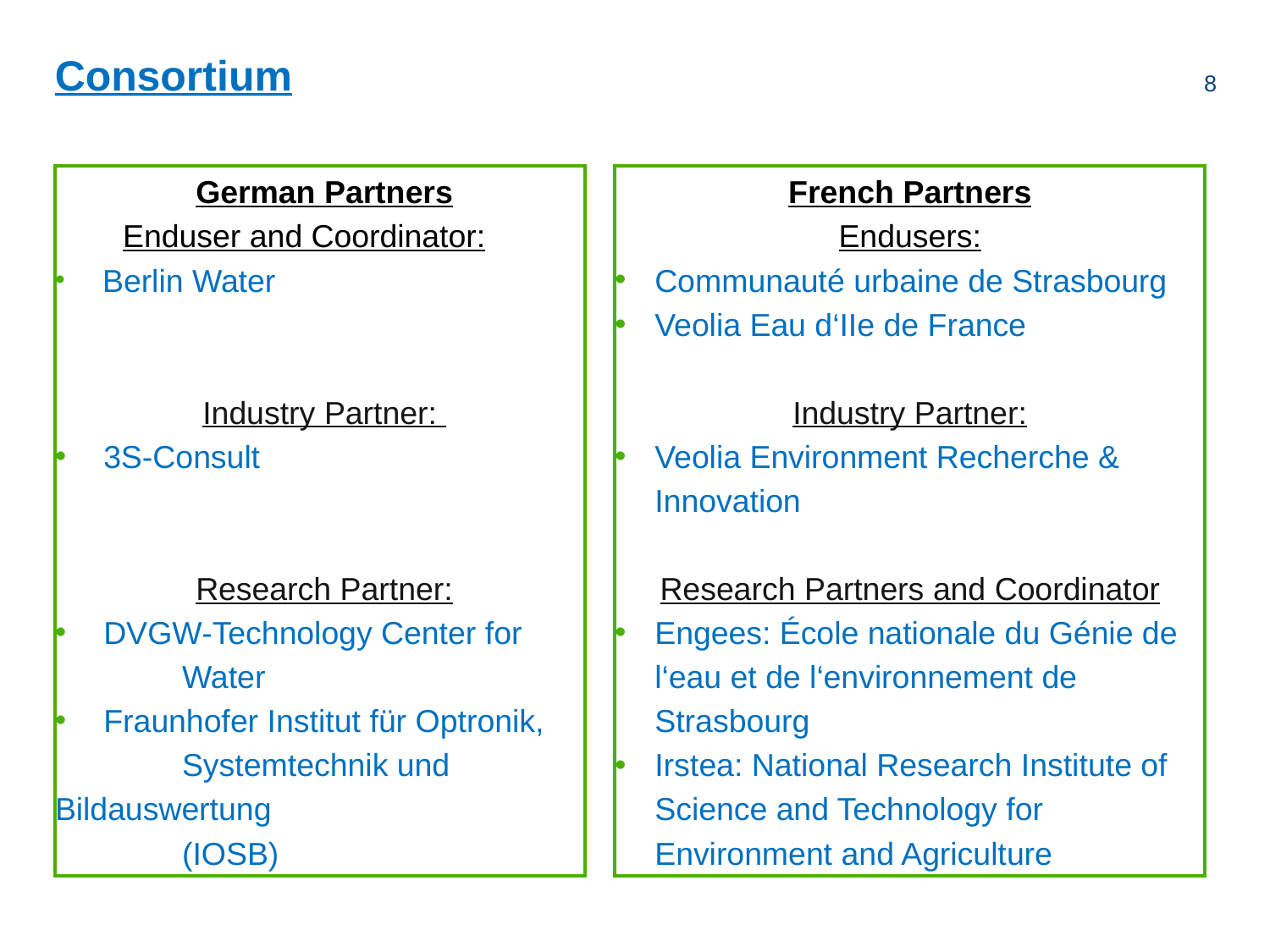

Consortium
 German Partners
Enduser and Coordinator:
 Berlin Water

 Industry Partner:
 3S-Consult

 Research Partner:
 DVGW-Technology Center for
 	Water
 Fraunhofer Institut für Optronik,
 	Systemtechnik und 	Bildauswertung
 	(IOSB)

French Partners
Endusers:
Communauté urbaine de Strasbourg
Veolia Eau d‘IIe de France

Industry Partner:
Veolia Environment Recherche & Innovation

Research Partners and Coordinator
Engees: École nationale du Génie de l‘eau et de l‘environnement de Strasbourg
Irstea: National Research Institute of Science and Technology for Environment and Agriculture